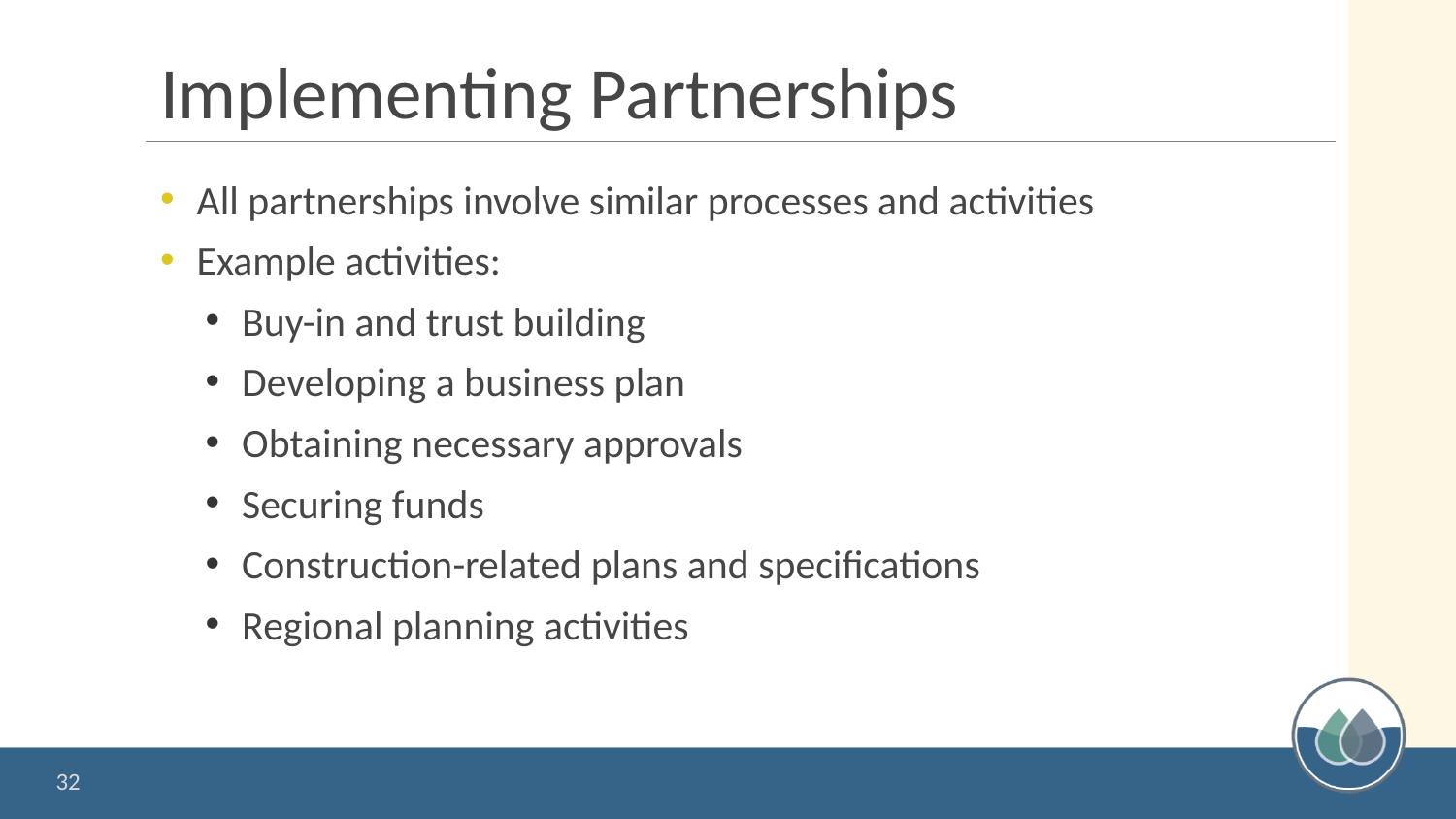

# Implementing Partnerships
All partnerships involve similar processes and activities
Example activities:
Buy-in and trust building
Developing a business plan
Obtaining necessary approvals
Securing funds
Construction-related plans and specifications
Regional planning activities
32